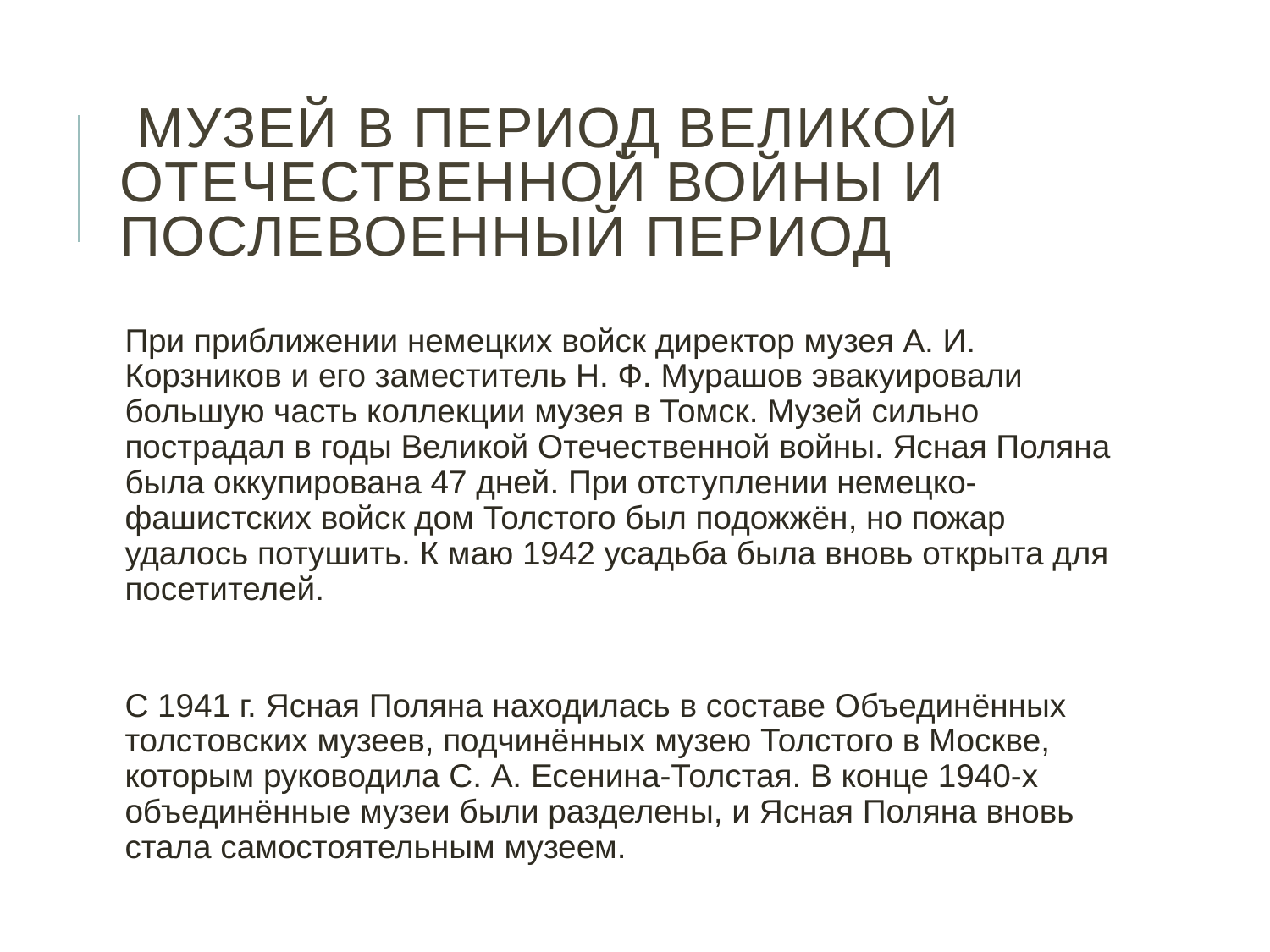

# Музей в период Великой  Отечественной войны и послевоенный период
При приближении немецких войск директор музея А. И. Корзников и его заместитель Н. Ф. Мурашов эвакуировали большую часть коллекции музея в Томск. Музей сильно пострадал в годы Великой Отечественной войны. Ясная Поляна была оккупирована 47 дней. При отступлении немецко-фашистских войск дом Толстого был подожжён, но пожар удалось потушить. К маю 1942 усадьба была вновь открыта для посетителей.

С 1941 г. Ясная Поляна находилась в составе Объединённых толстовских музеев, подчинённых музею Толстого в Москве, которым руководила С. А. Есенина-Толстая. В конце 1940-х объединённые музеи были разделены, и Ясная Поляна вновь стала самостоятельным музеем.